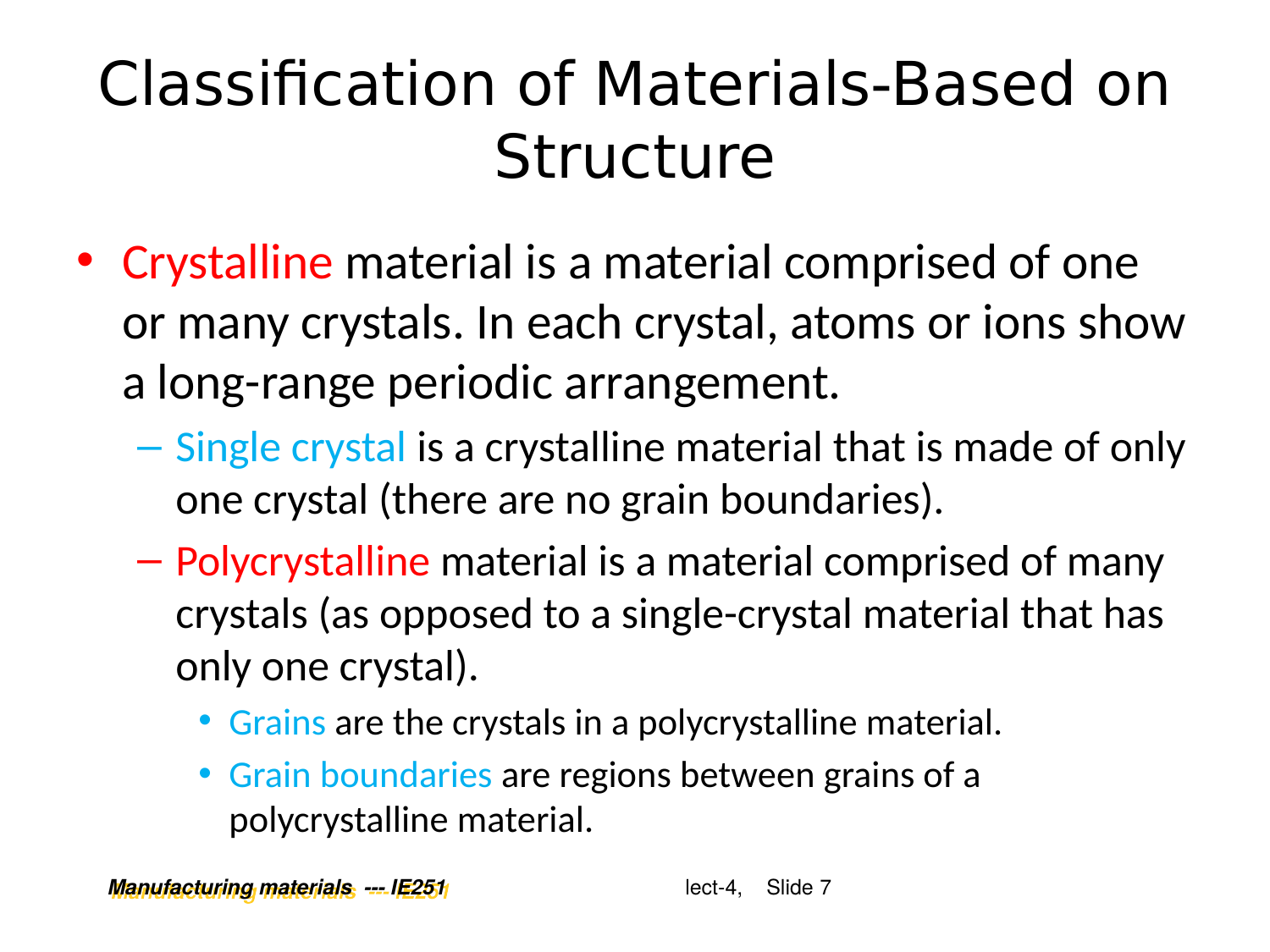

# Classification of Materials-Based on Structure
Crystalline material is a material comprised of one or many crystals. In each crystal, atoms or ions show a long-range periodic arrangement.
Single crystal is a crystalline material that is made of only one crystal (there are no grain boundaries).
Polycrystalline material is a material comprised of many crystals (as opposed to a single-crystal material that has only one crystal).
Grains are the crystals in a polycrystalline material.
Grain boundaries are regions between grains of a polycrystalline material.